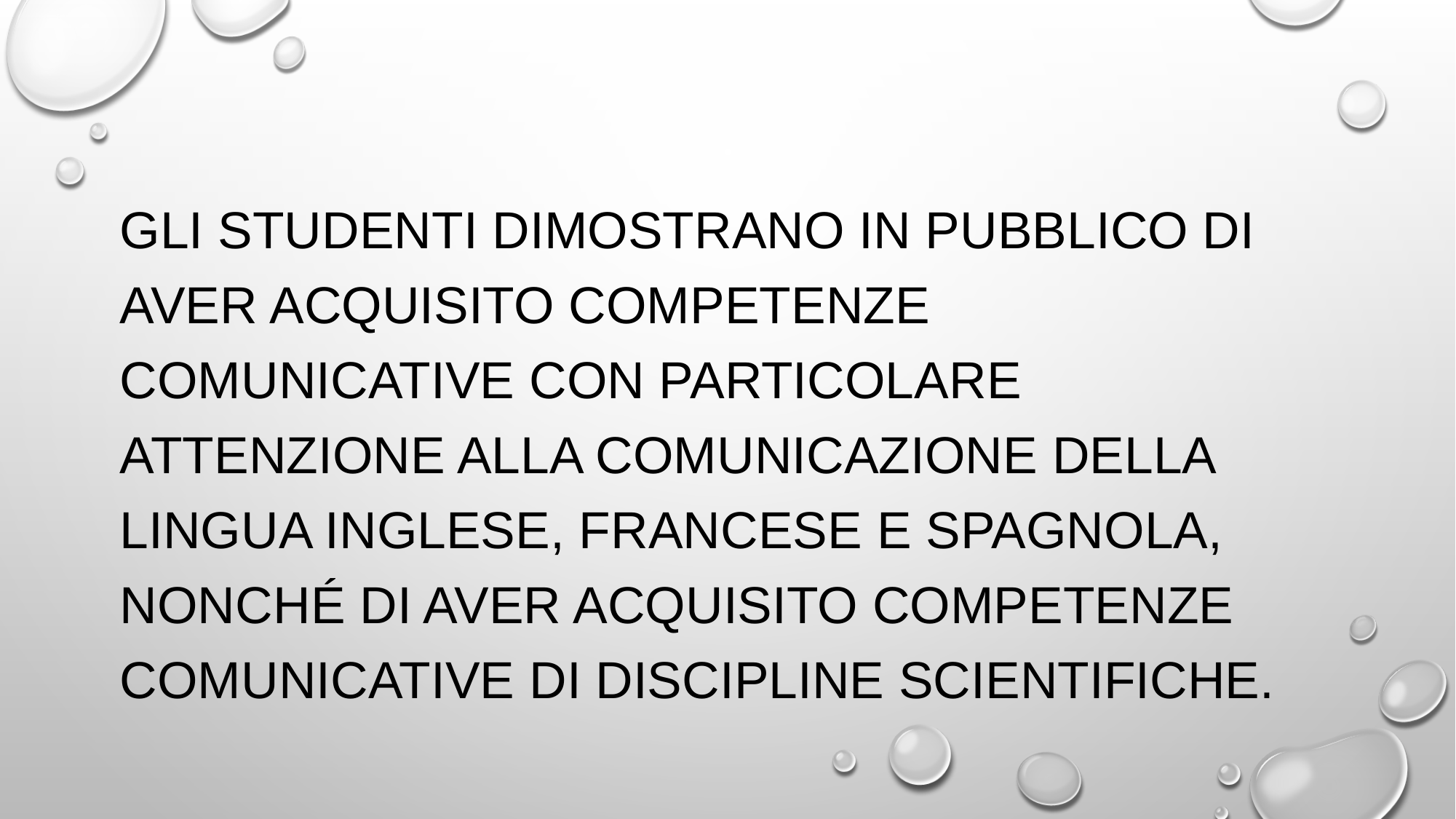

#
Gli studenti dimostrano in pubblico di aver acquisito competenze comunicative con particolare attenzione alla comunicazione della lingua inglese, francese e spagnola, nonché di aver acquisito competenze comunicative di discipline scientifiche.